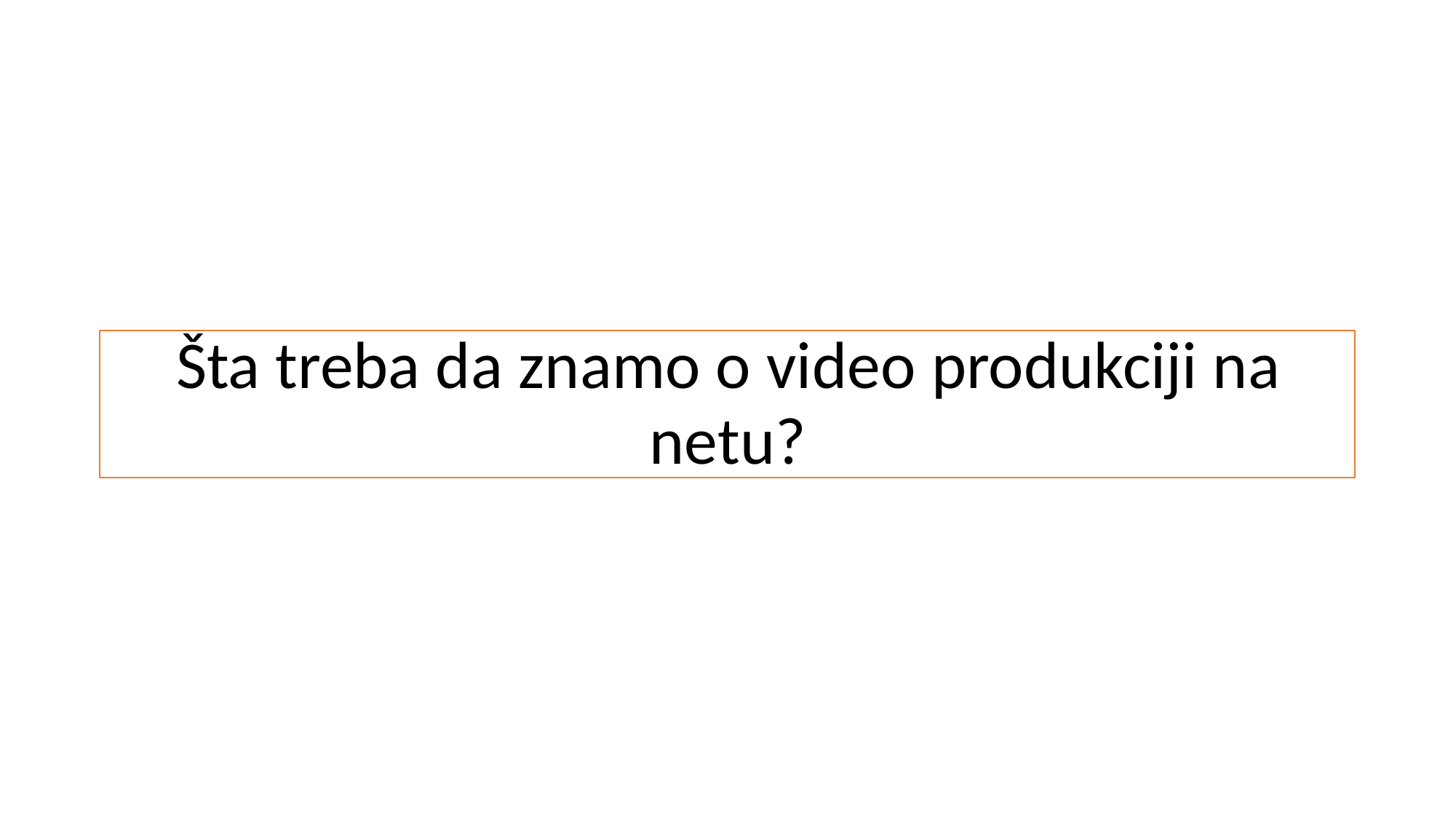

Šta treba da znamo o video produkciji na
netu?